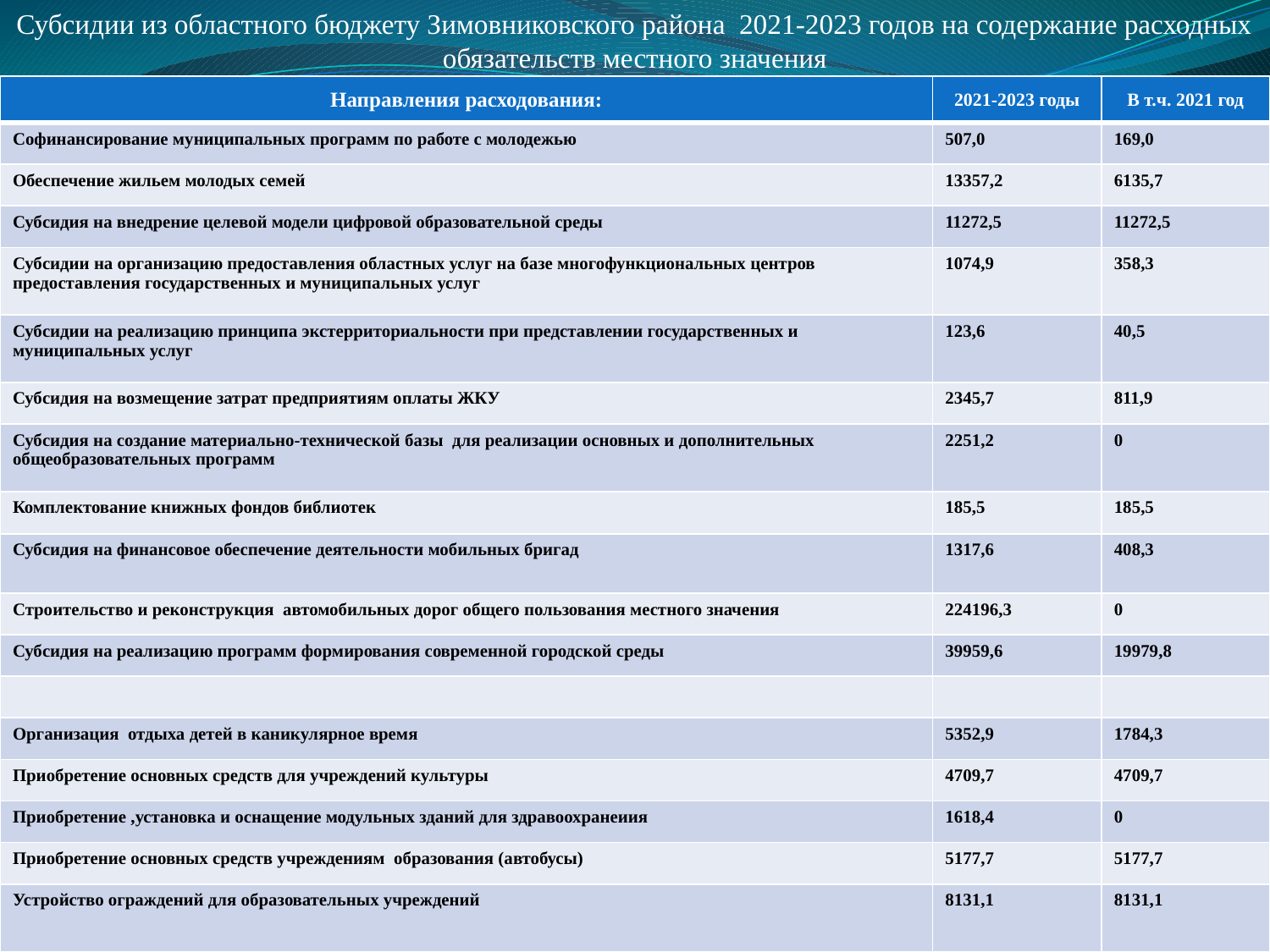

Субсидии из областного бюджету Зимовниковского района  2021-2023 годов на содержание расходных обязательств местного значения
| Направления расходования: | 2021-2023 годы | В т.ч. 2021 год |
| --- | --- | --- |
| Софинансирование муниципальных программ по работе с молодежью | 507,0 | 169,0 |
| Обеспечение жильем молодых семей | 13357,2 | 6135,7 |
| Субсидия на внедрение целевой модели цифровой образовательной среды | 11272,5 | 11272,5 |
| Субсидии на организацию предоставления областных услуг на базе многофункциональных центров предоставления государственных и муниципальных услуг | 1074,9 | 358,3 |
| Субсидии на реализацию принципа экстерриториальности при представлении государственных и муниципальных услуг | 123,6 | 40,5 |
| Субсидия на возмещение затрат предприятиям оплаты ЖКУ | 2345,7 | 811,9 |
| Субсидия на создание материально-технической базы для реализации основных и дополнительных общеобразовательных программ | 2251,2 | 0 |
| Комплектование книжных фондов библиотек | 185,5 | 185,5 |
| Субсидия на финансовое обеспечение деятельности мобильных бригад | 1317,6 | 408,3 |
| Строительство и реконструкция автомобильных дорог общего пользования местного значения | 224196,3 | 0 |
| Субсидия на реализацию программ формирования современной городской среды | 39959,6 | 19979,8 |
|  |  |  |
| Организация отдыха детей в каникулярное время | 5352,9 | 1784,3 |
| Приобретение основных средств для учреждений культуры | 4709,7 | 4709,7 |
| Приобретение ,установка и оснащение модульных зданий для здравоохранеиия | 1618,4 | 0 |
| Приобретение основных средств учреждениям образования (автобусы) | 5177,7 | 5177,7 |
| Устройство ограждений для образовательных учреждений | 8131,1 | 8131,1 |